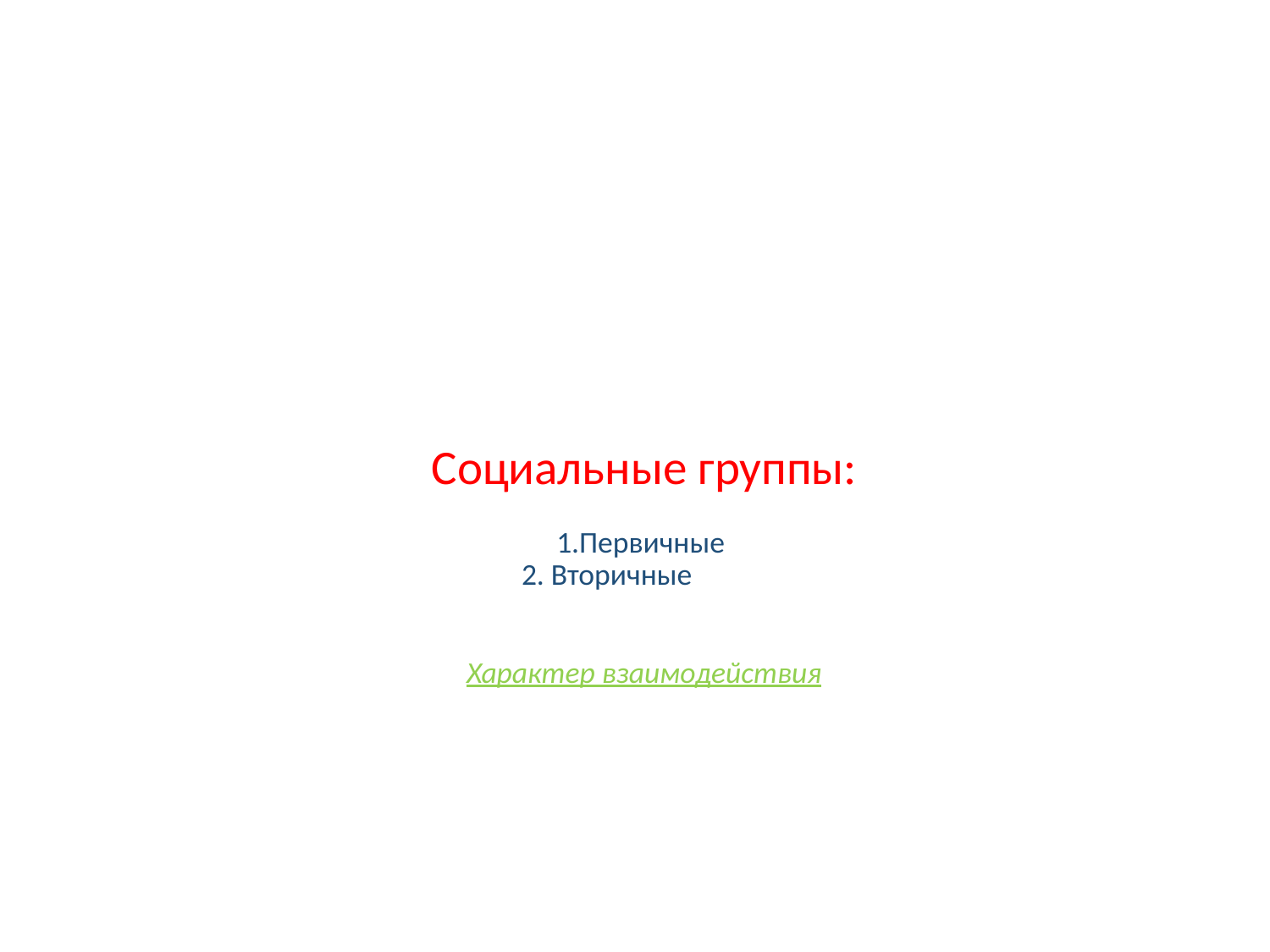

# Социальные группы: 1.Первичные 2. Вторичные Характер взаимодействия